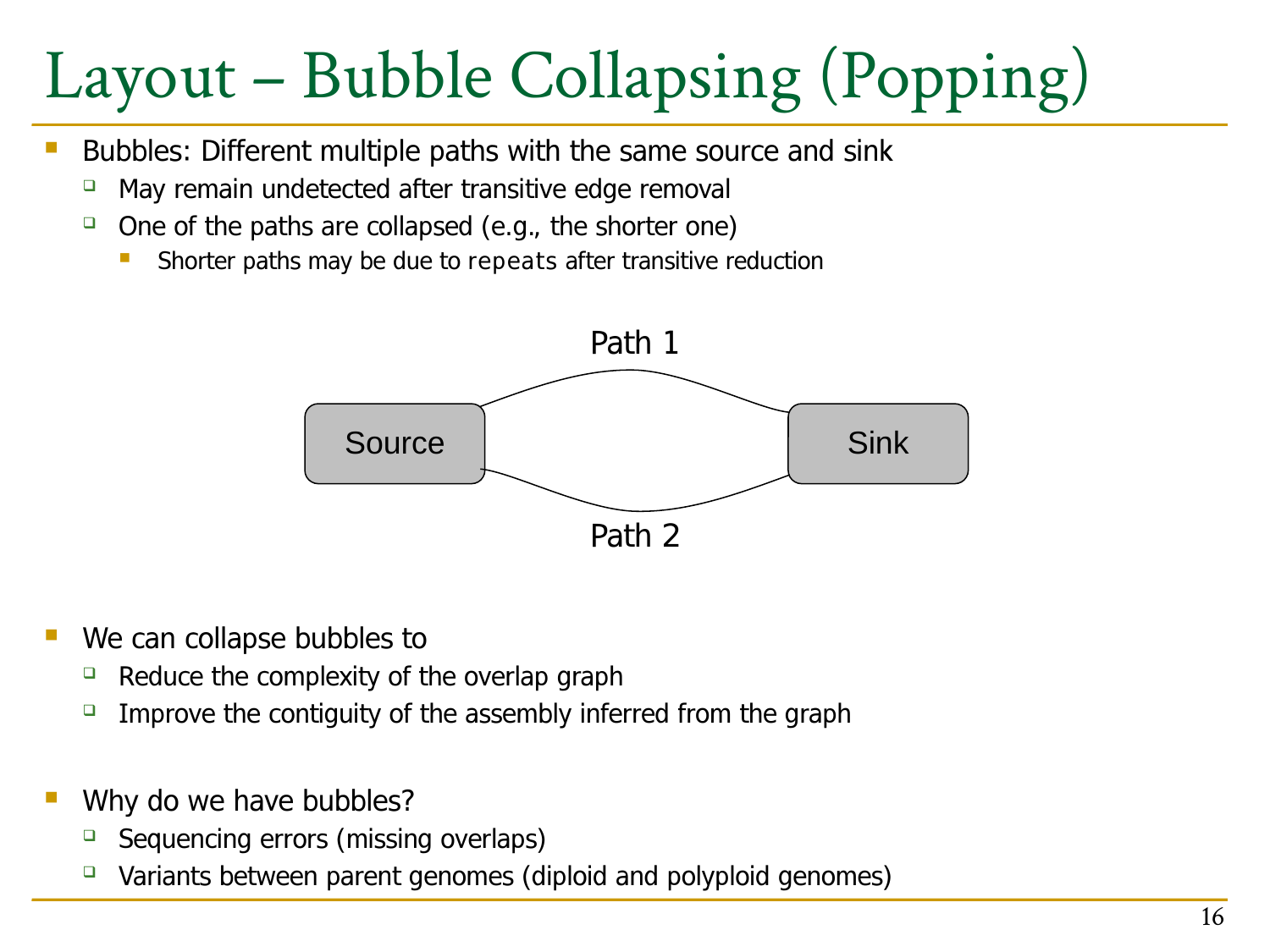

# Layout – Bubble Collapsing (Popping)
Bubbles: Different multiple paths with the same source and sink
May remain undetected after transitive edge removal
One of the paths are collapsed (e.g., the shorter one)
Shorter paths may be due to repeats after transitive reduction

We can collapse bubbles to
Reduce the complexity of the overlap graph
Improve the contiguity of the assembly inferred from the graph

Why do we have bubbles?
Sequencing errors (missing overlaps)
Variants between parent genomes (diploid and polyploid genomes)
Path 1

Source
Sink

Path 2
16